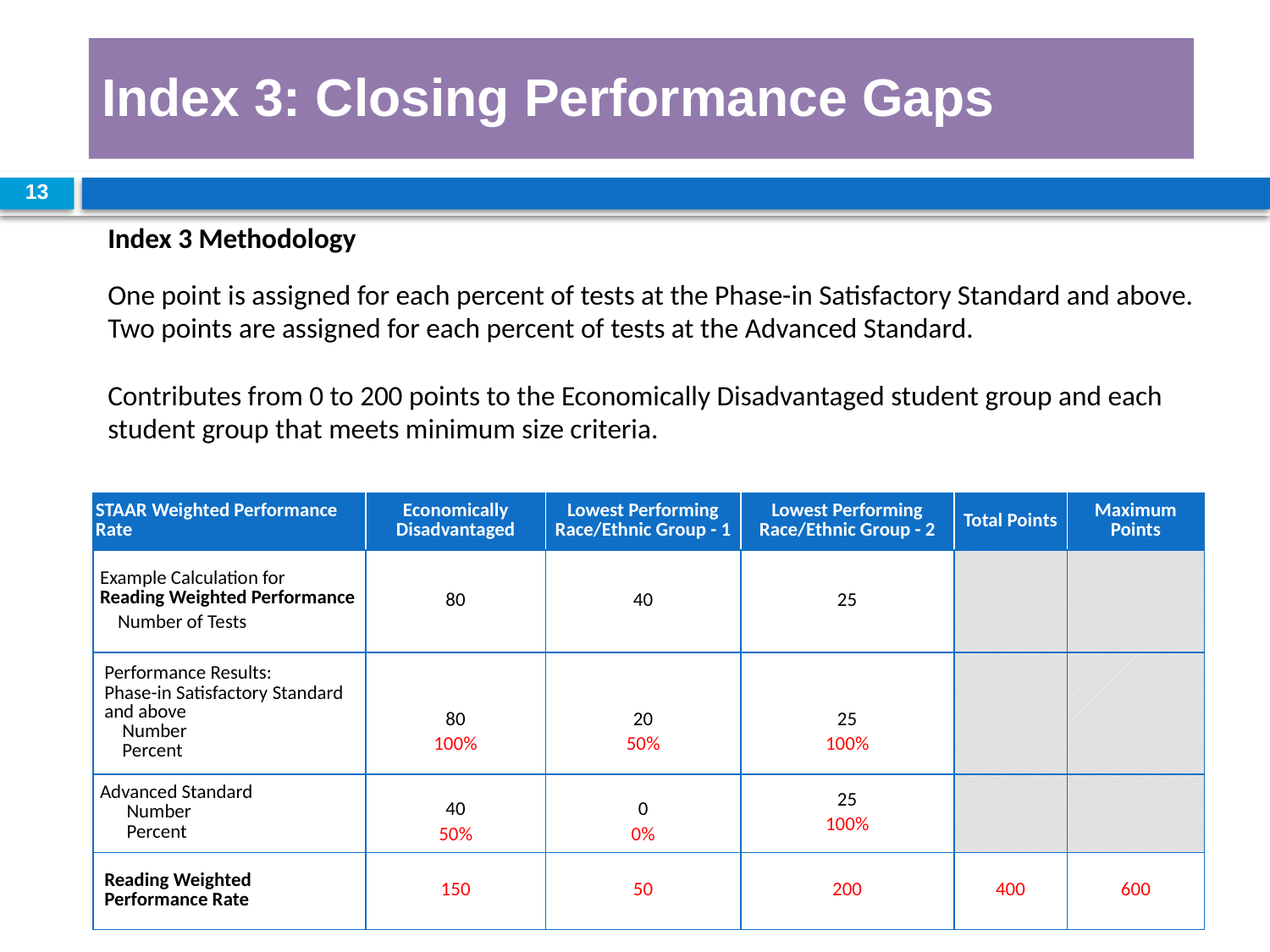

# Index 3: Closing Performance Gaps
13
Index 3 Methodology

One point is assigned for each percent of tests at the Phase-in Satisfactory Standard and above. Two points are assigned for each percent of tests at the Advanced Standard.

Contributes from 0 to 200 points to the Economically Disadvantaged student group and each student group that meets minimum size criteria.
| STAAR Weighted Performance Rate | Economically Disadvantaged | Lowest Performing Race/Ethnic Group - 1 | Lowest Performing Race/Ethnic Group - 2 | Total Points | Maximum Points |
| --- | --- | --- | --- | --- | --- |
| Example Calculation for Reading Weighted Performance Number of Tests | 80 | 40 | 25 |  |  |
| Performance Results: Phase-in Satisfactory Standard and above Number Percent | 80 100% | 20 50% | 25 100% |  |  |
| Advanced Standard Number Percent | 40 50% | 0 0% | 25 100% |  |  |
| Reading Weighted Performance Rate | 150 | 50 | 200 | 400 | 600 |